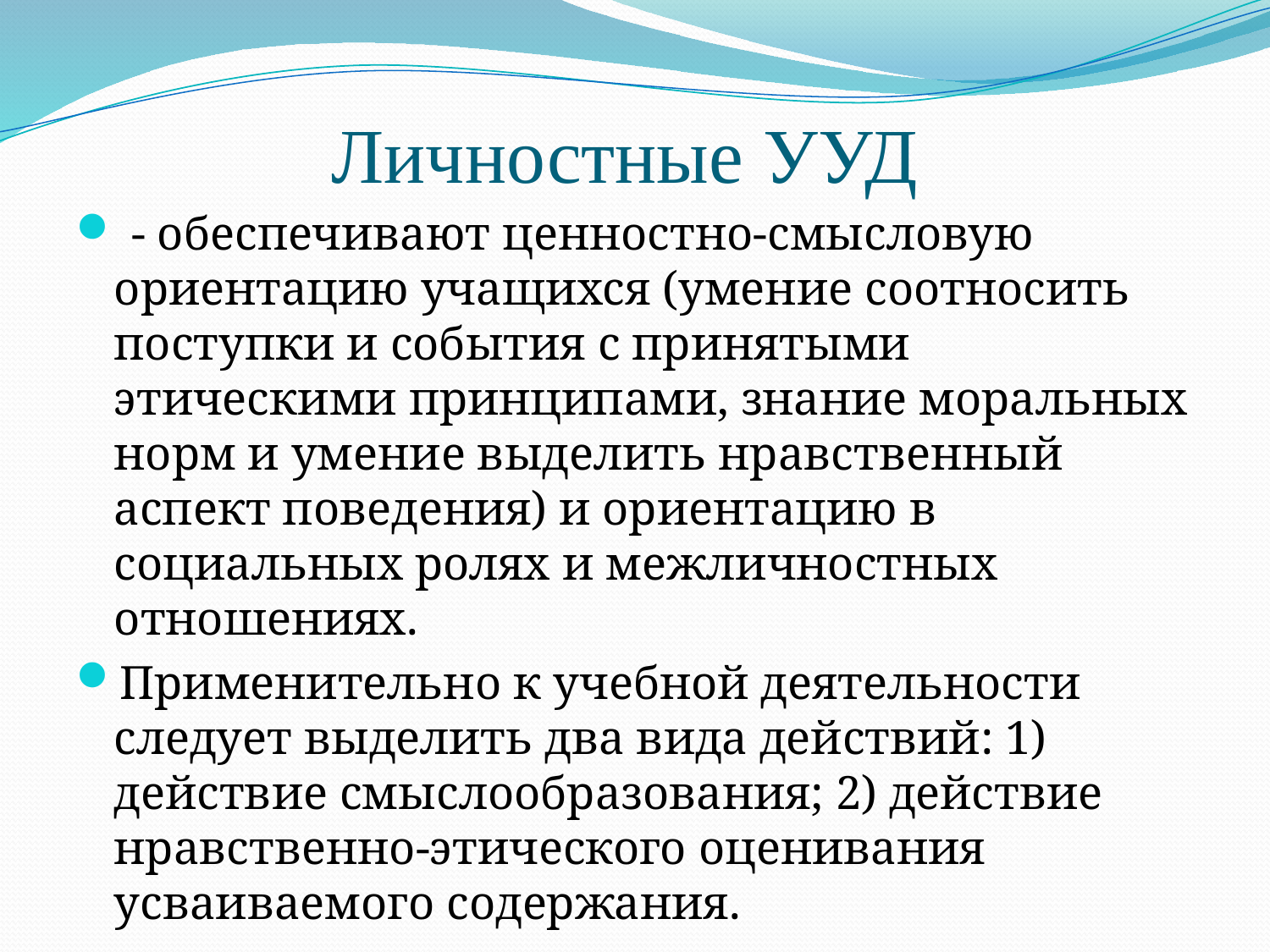

# Личностные УУД
 - обеспечивают ценностно-смысловую ориентацию учащихся (умение соотносить поступки и события с принятыми этическими принципами, знание моральных норм и умение выделить нравственный аспект поведения) и ориентацию в социальных ролях и межличностных отношениях.
Применительно к учебной деятельности следует выделить два вида действий: 1) действие смыслообразования; 2) действие нравственно-этического оценивания усваиваемого содержания.